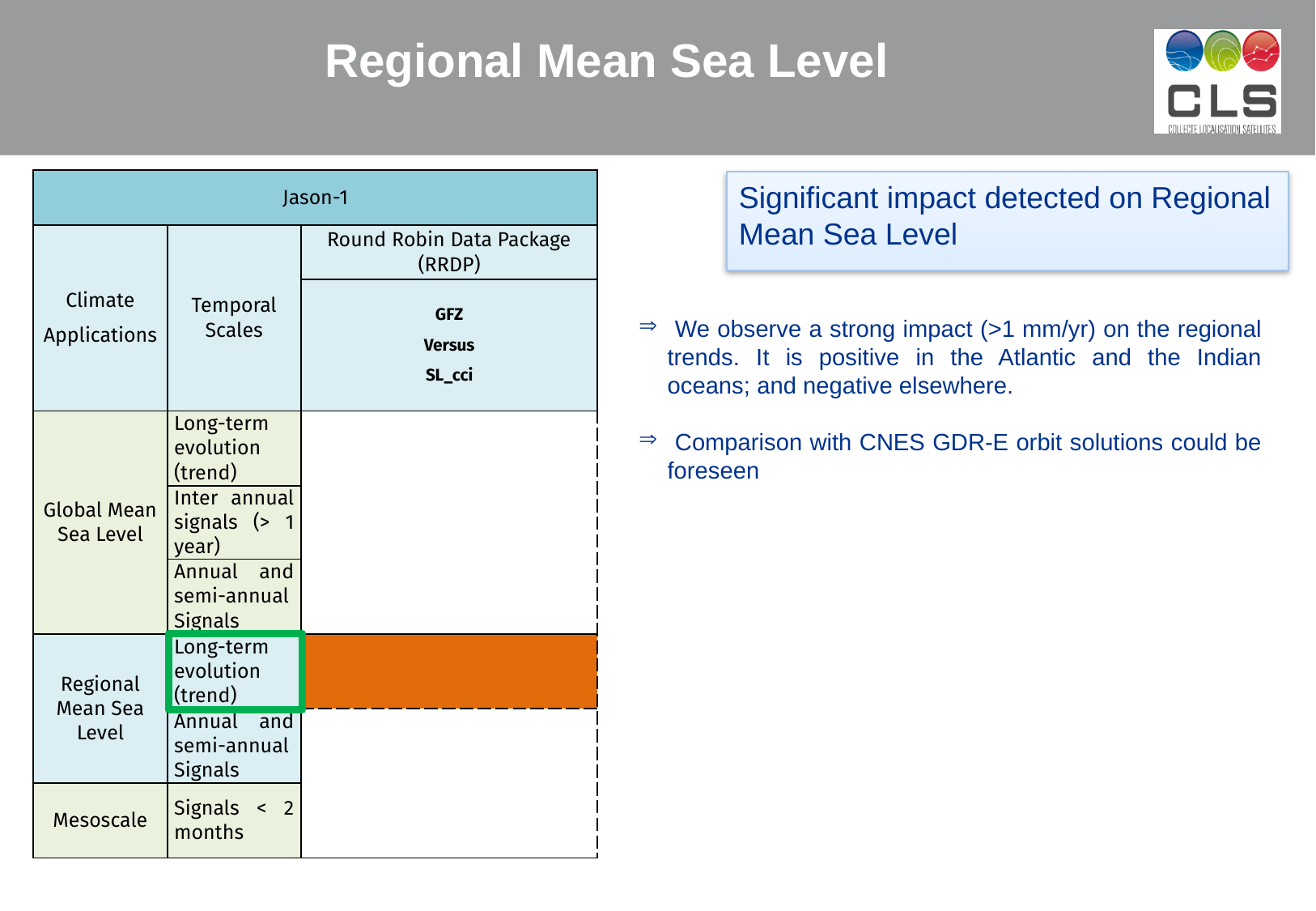

Regional Mean Sea Level
| Jason-1 |  |  |
| --- | --- | --- |
| Climate Applications | Temporal Scales | Round Robin Data Package (RRDP) |
|  |  | GFZ Versus SL\_cci |
| Global Mean Sea Level | Long-term evolution (trend) |  |
|  | Inter annual signals (> 1 year) |  |
|  | Annual and semi-annual Signals |  |
| Regional Mean Sea Level | Long-term evolution (trend) |  |
|  | Annual and semi-annual Signals |  |
| Mesoscale | Signals < 2 months |  |
Significant impact detected on Regional Mean Sea Level

 We observe a strong impact (>1 mm/yr) on the regional trends. It is positive in the Atlantic and the Indian oceans; and negative elsewhere.

 Comparison with CNES GDR-E orbit solutions could be foreseen